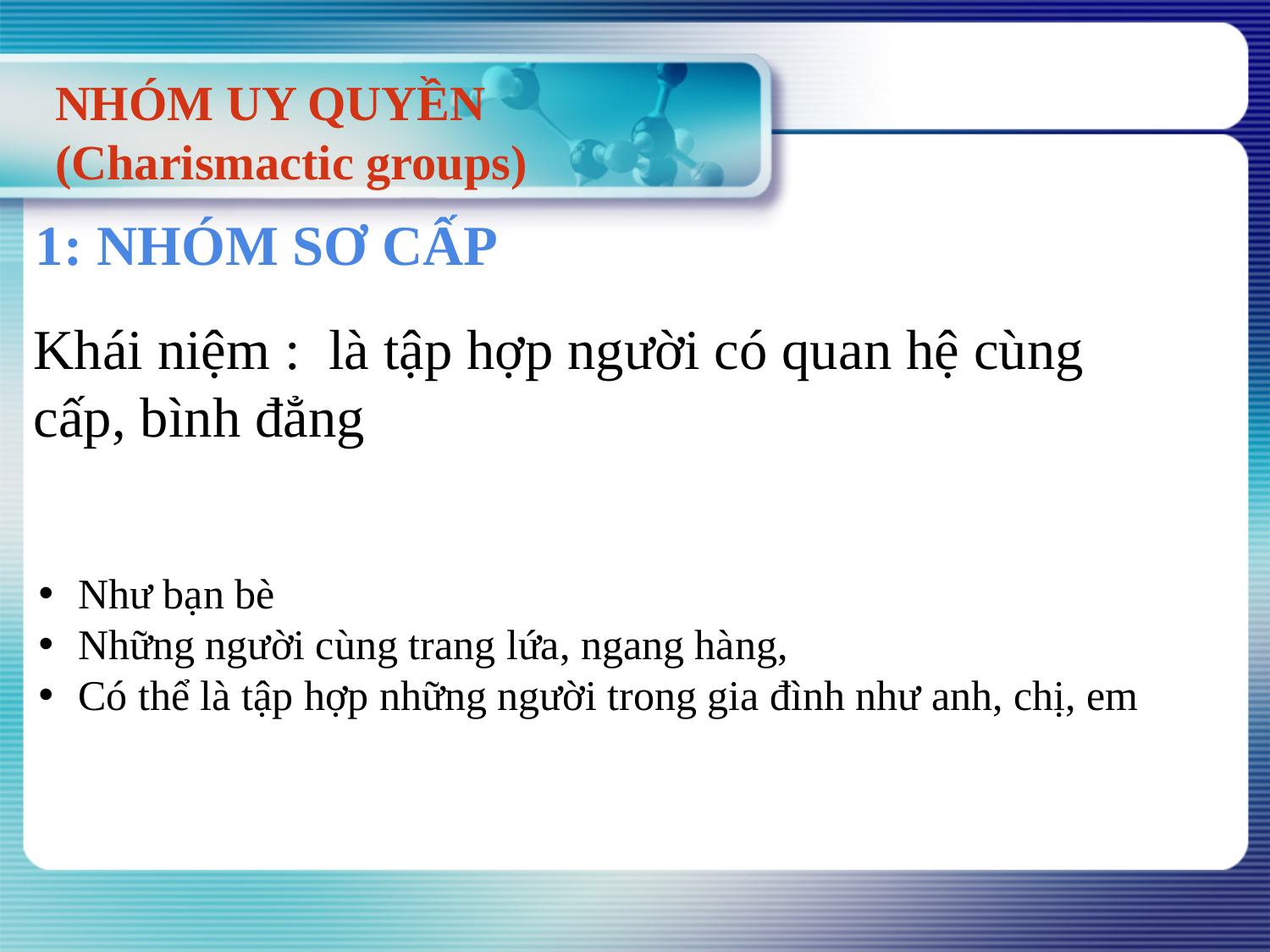

# NHÓM UY QUYỀN (Charismactic groups)
1: NHÓM SƠ CẤP
Khái niệm :  là tập hợp người có quan hệ cùng cấp, bình đẳng
Như bạn bè
Những người cùng trang lứa, ngang hàng,
Có thể là tập hợp những người trong gia đình như anh, chị, em